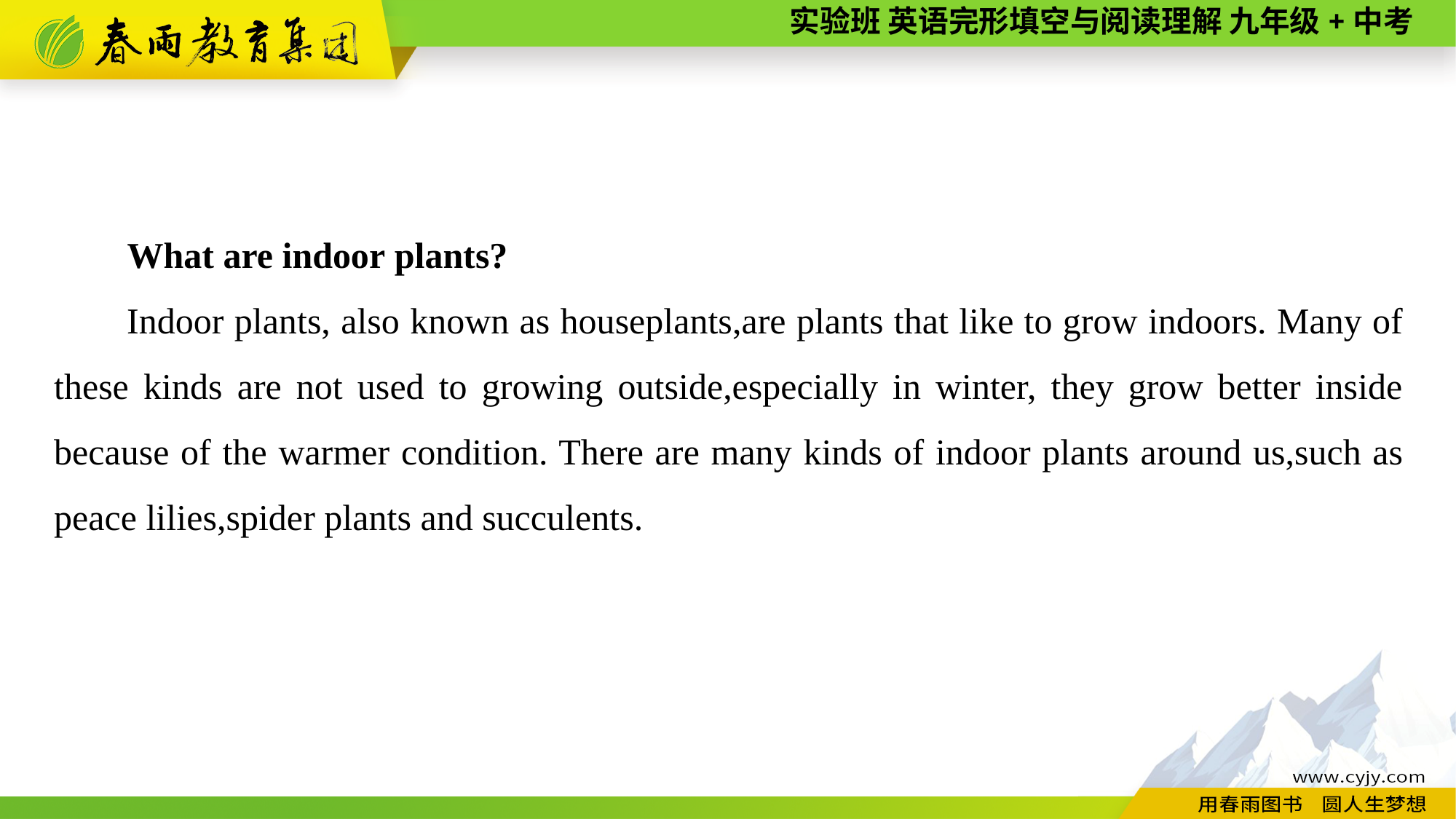

What are indoor plants?
Indoor plants, also known as houseplants,are plants that like to grow indoors. Many of these kinds are not used to growing outside,especially in winter, they grow better inside because of the warmer condition. There are many kinds of indoor plants around us,such as peace lilies,spider plants and succulents.